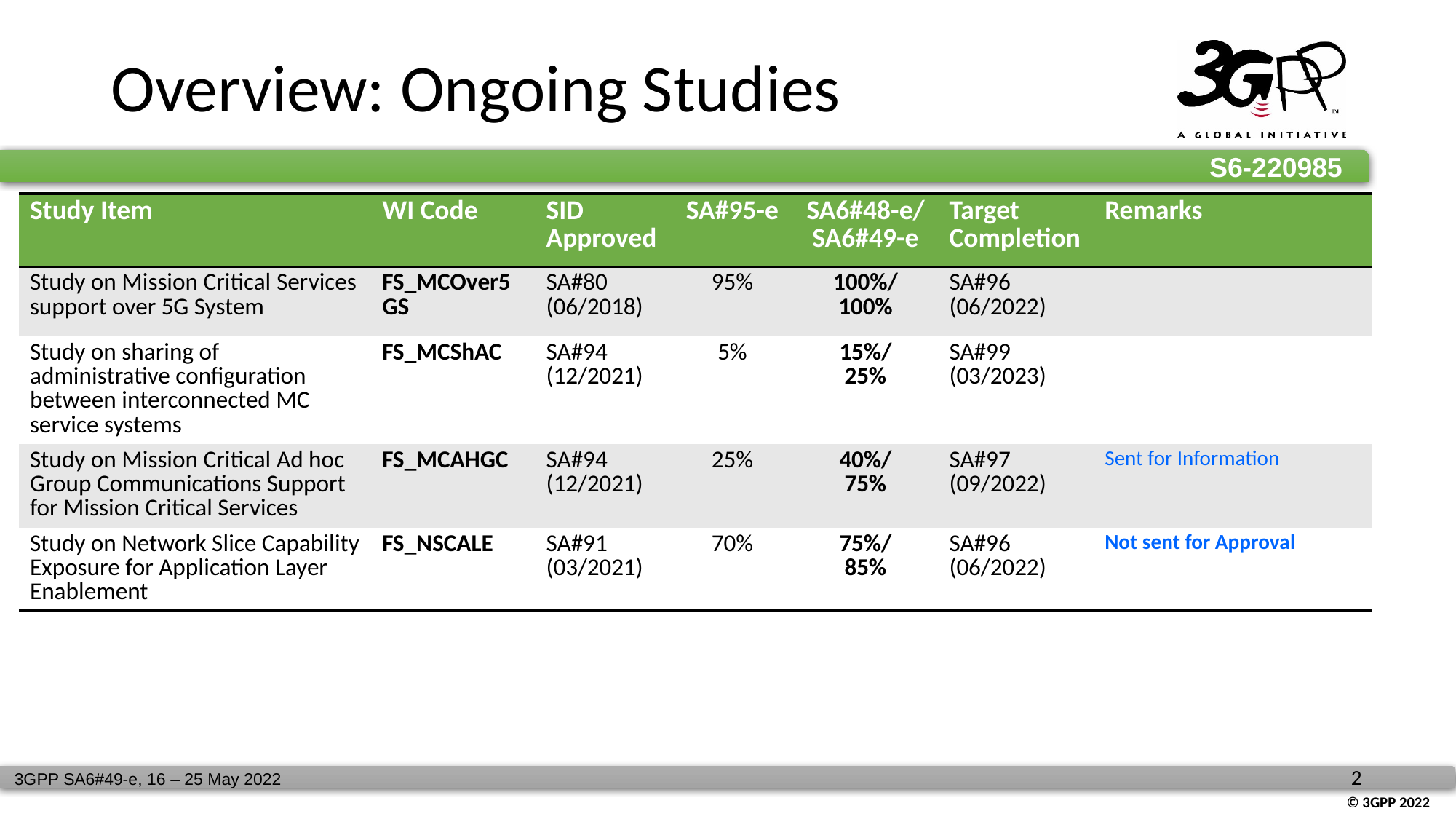

# Overview: Ongoing Studies
| Study Item | WI Code | SID Approved | SA#95-e | SA6#48-e/ SA6#49-e | Target Completion | Remarks |
| --- | --- | --- | --- | --- | --- | --- |
| Study on Mission Critical Services support over 5G System | FS\_MCOver5GS | SA#80 (06/2018) | 95% | 100%/ 100% | SA#96 (06/2022) |  |
| Study on sharing of administrative configuration between interconnected MC service systems | FS\_MCShAC | SA#94 (12/2021) | 5% | 15%/ 25% | SA#99 (03/2023) |  |
| Study on Mission Critical Ad hoc Group Communications Support for Mission Critical Services | FS\_MCAHGC | SA#94 (12/2021) | 25% | 40%/ 75% | SA#97 (09/2022) | Sent for Information |
| Study on Network Slice Capability Exposure for Application Layer Enablement | FS\_NSCALE | SA#91 (03/2021) | 70% | 75%/ 85% | SA#96 (06/2022) | Not sent for Approval |